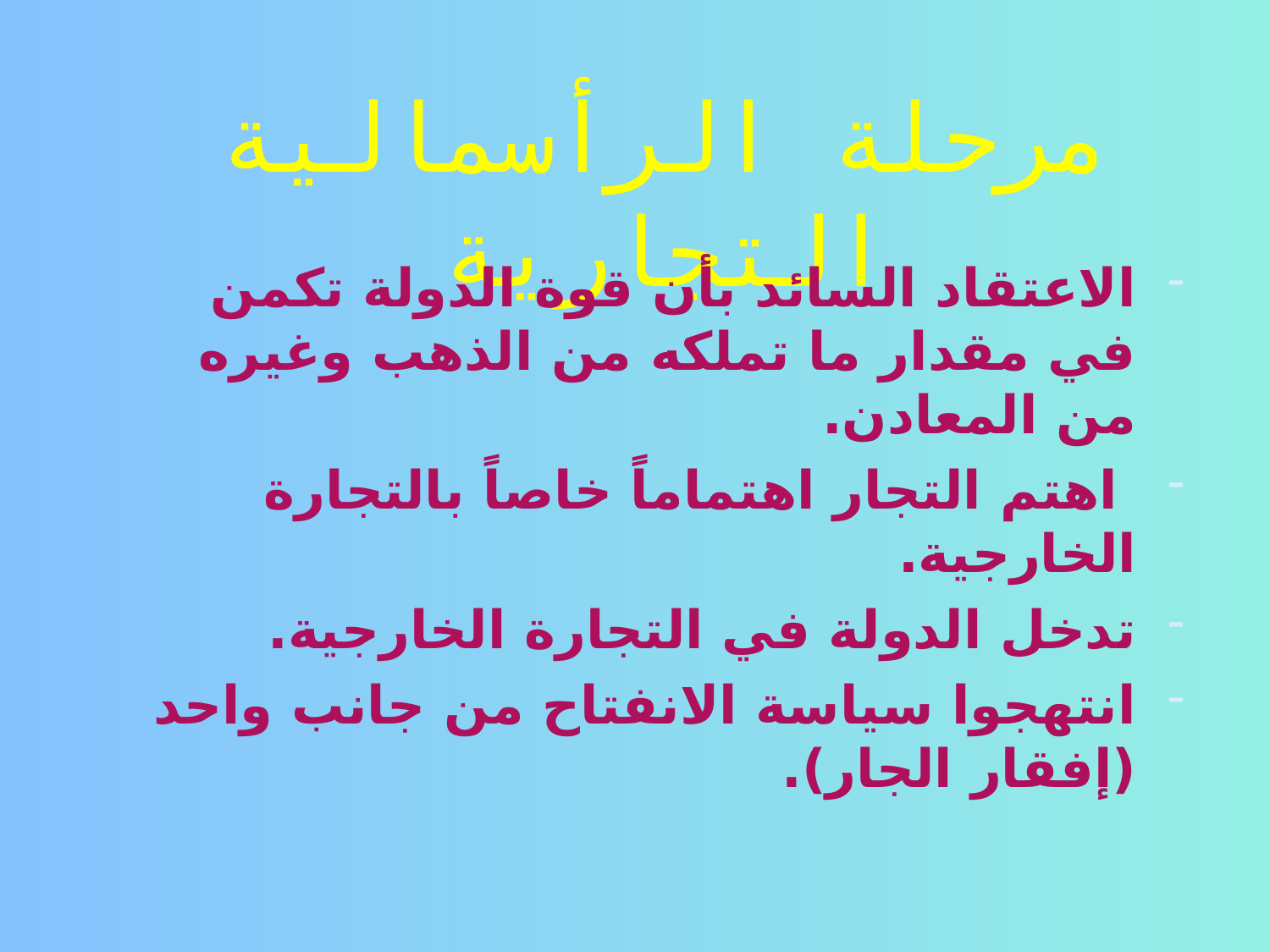

# مرحلة الرأسمالية التجارية
الاعتقاد السائد بأن قوة الدولة تكمن في مقدار ما تملكه من الذهب وغيره من المعادن.
 اهتم التجار اهتماماً خاصاً بالتجارة الخارجية.
تدخل الدولة في التجارة الخارجية.
انتهجوا سياسة الانفتاح من جانب واحد (إفقار الجار).